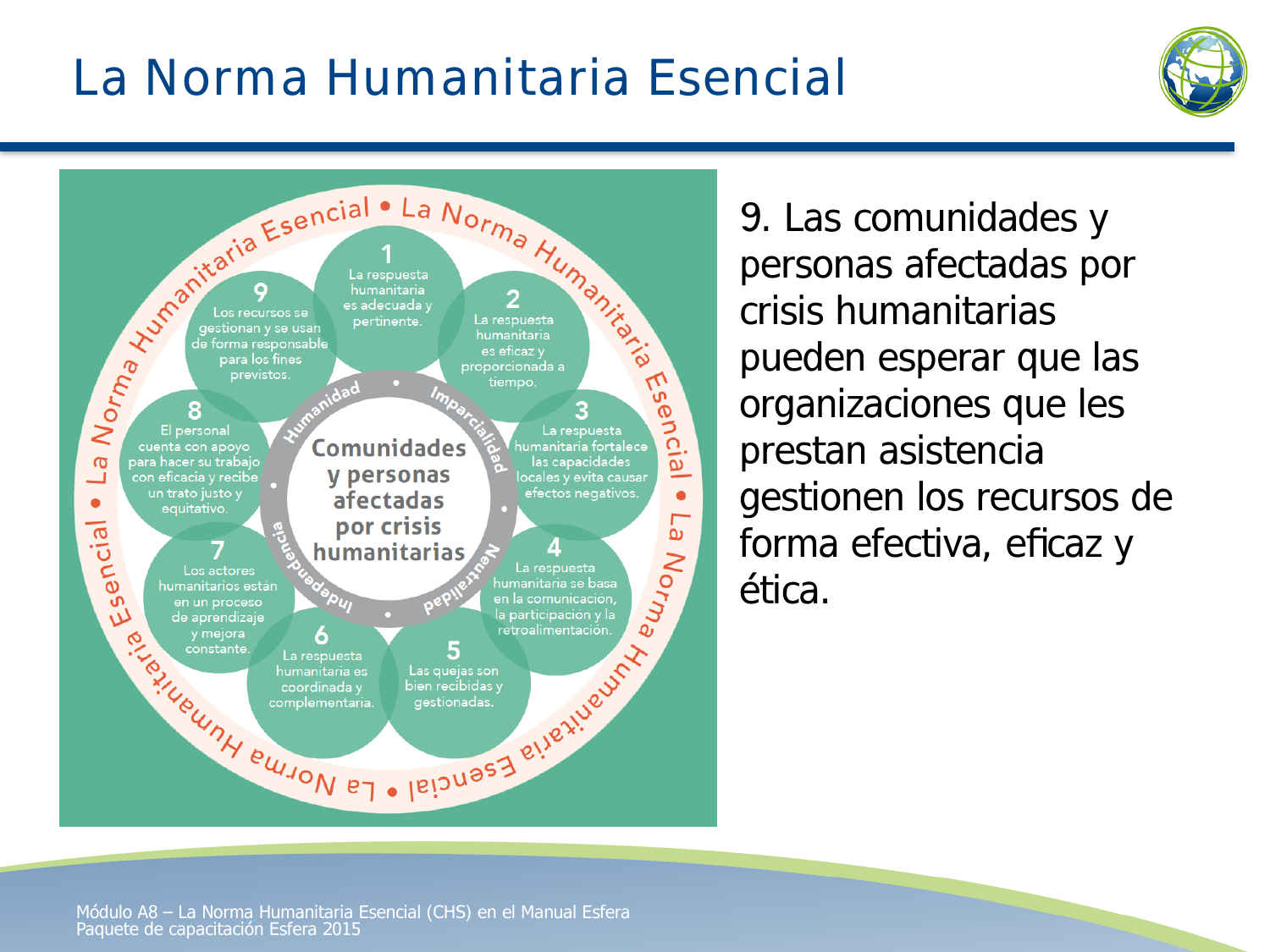

# La Norma Humanitaria Esencial
9. Las comunidades y personas afectadas por crisis humanitarias pueden esperar que las organizaciones que les prestan asistencia gestionen los recursos de forma efectiva, eficaz y ética.
Módulo A8 – La Norma Humanitaria Esencial (CHS) en el Manual Esfera Paquete de capacitación Esfera 2015